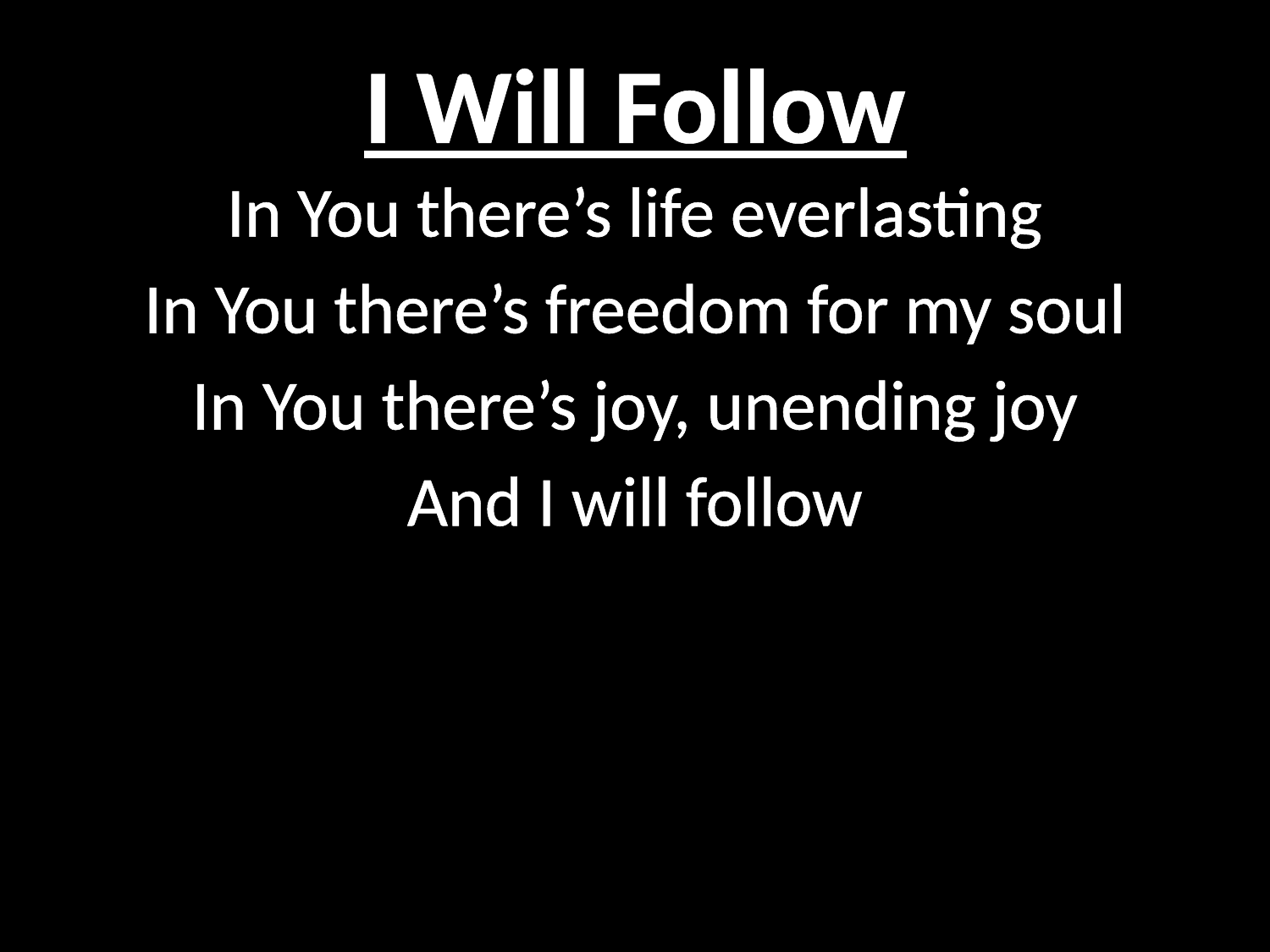

# I Will Follow
In You there’s life everlasting
In You there’s freedom for my soul
In You there’s joy, unending joy
And I will follow